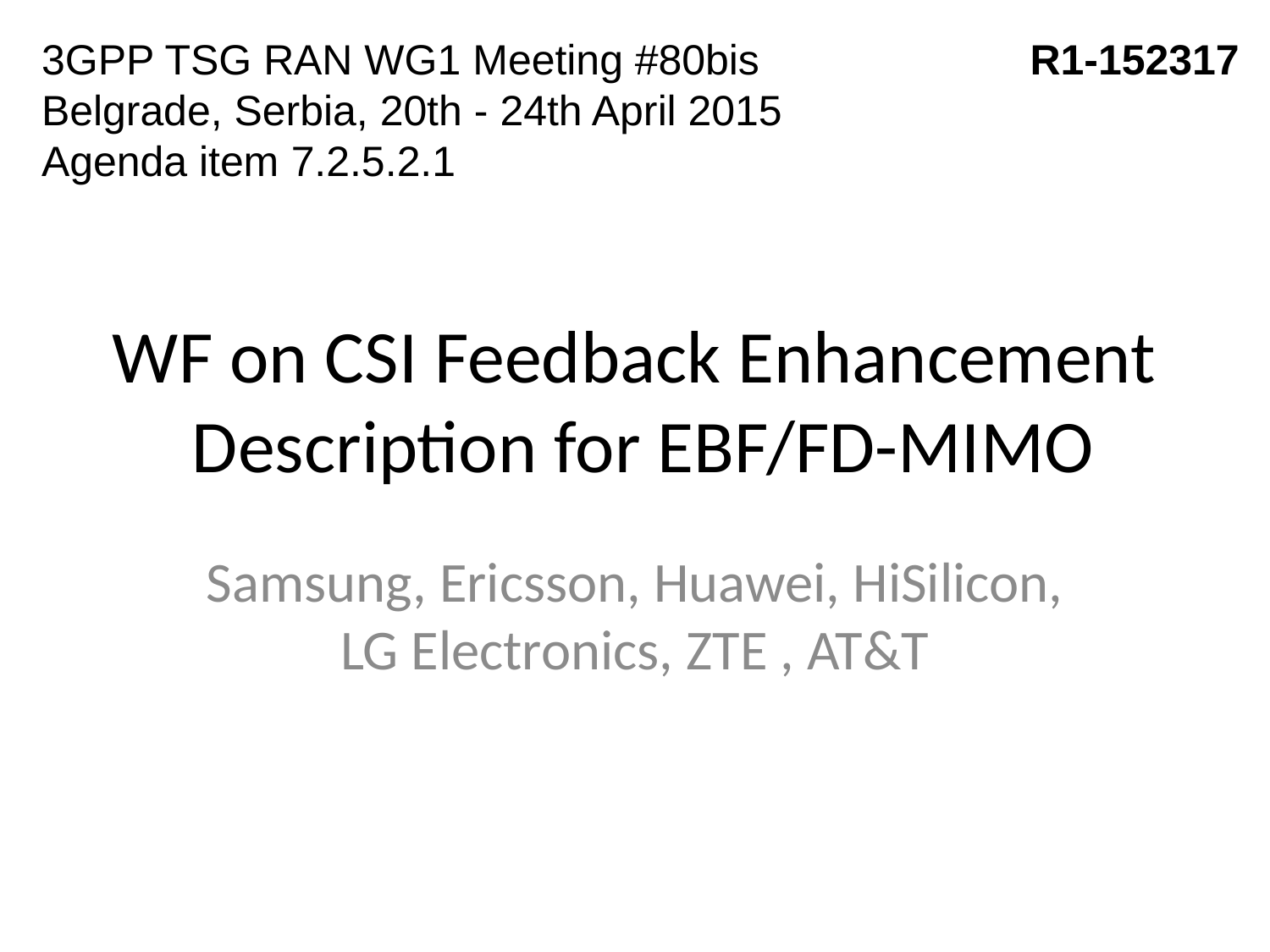

3GPP TSG RAN WG1 Meeting #80bis
Belgrade, Serbia, 20th - 24th April 2015
Agenda item 7.2.5.2.1
R1-152317
# WF on CSI Feedback Enhancement  Description for EBF/FD-MIMO
Samsung, Ericsson, Huawei, HiSilicon, LG Electronics, ZTE , AT&T